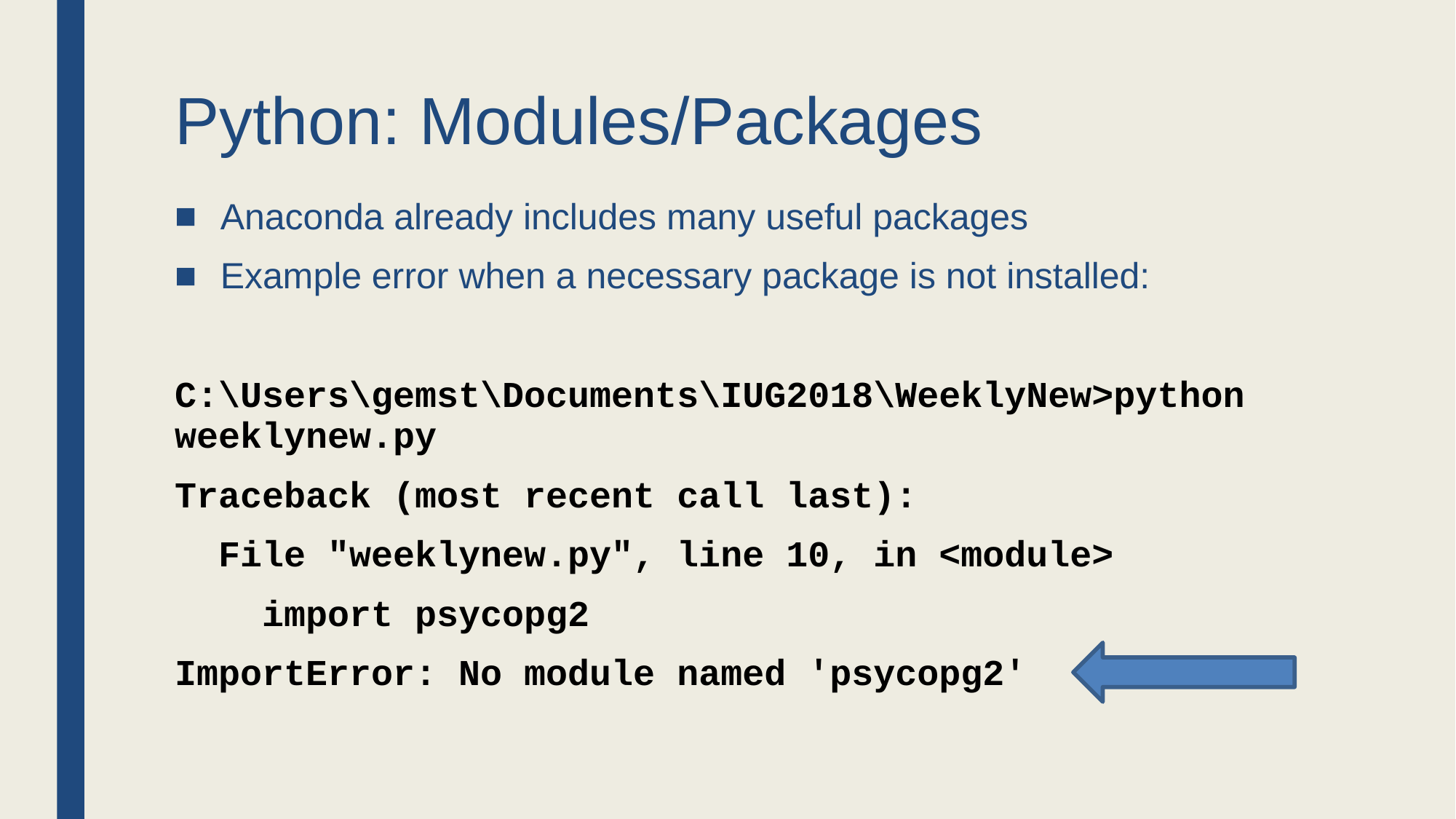

# Python: Modules/Packages
Anaconda already includes many useful packages
Example error when a necessary package is not installed:

C:\Users\gemst\Documents\IUG2018\WeeklyNew>python weeklynew.py
Traceback (most recent call last):
  File "weeklynew.py", line 10, in <module>
    import psycopg2
ImportError: No module named 'psycopg2'